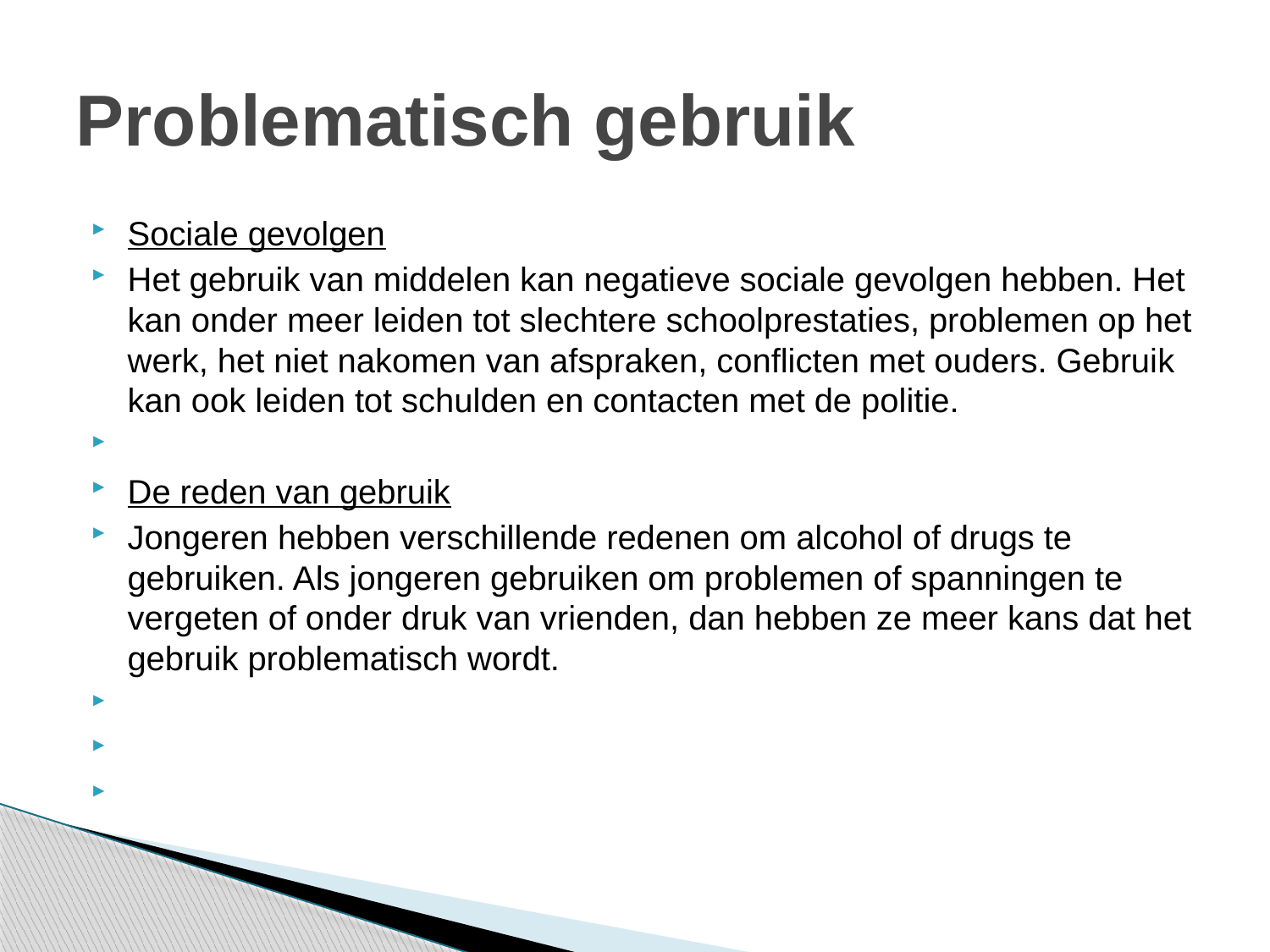

# Problematisch gebruik
Sociale gevolgen
Het gebruik van middelen kan negatieve sociale gevolgen hebben. Het kan onder meer leiden tot slechtere schoolprestaties, problemen op het werk, het niet nakomen van afspraken, conflicten met ouders. Gebruik kan ook leiden tot schulden en contacten met de politie.

De reden van gebruik
Jongeren hebben verschillende redenen om alcohol of drugs te gebruiken. Als jongeren gebruiken om problemen of spanningen te vergeten of onder druk van vrienden, dan hebben ze meer kans dat het gebruik problematisch wordt.